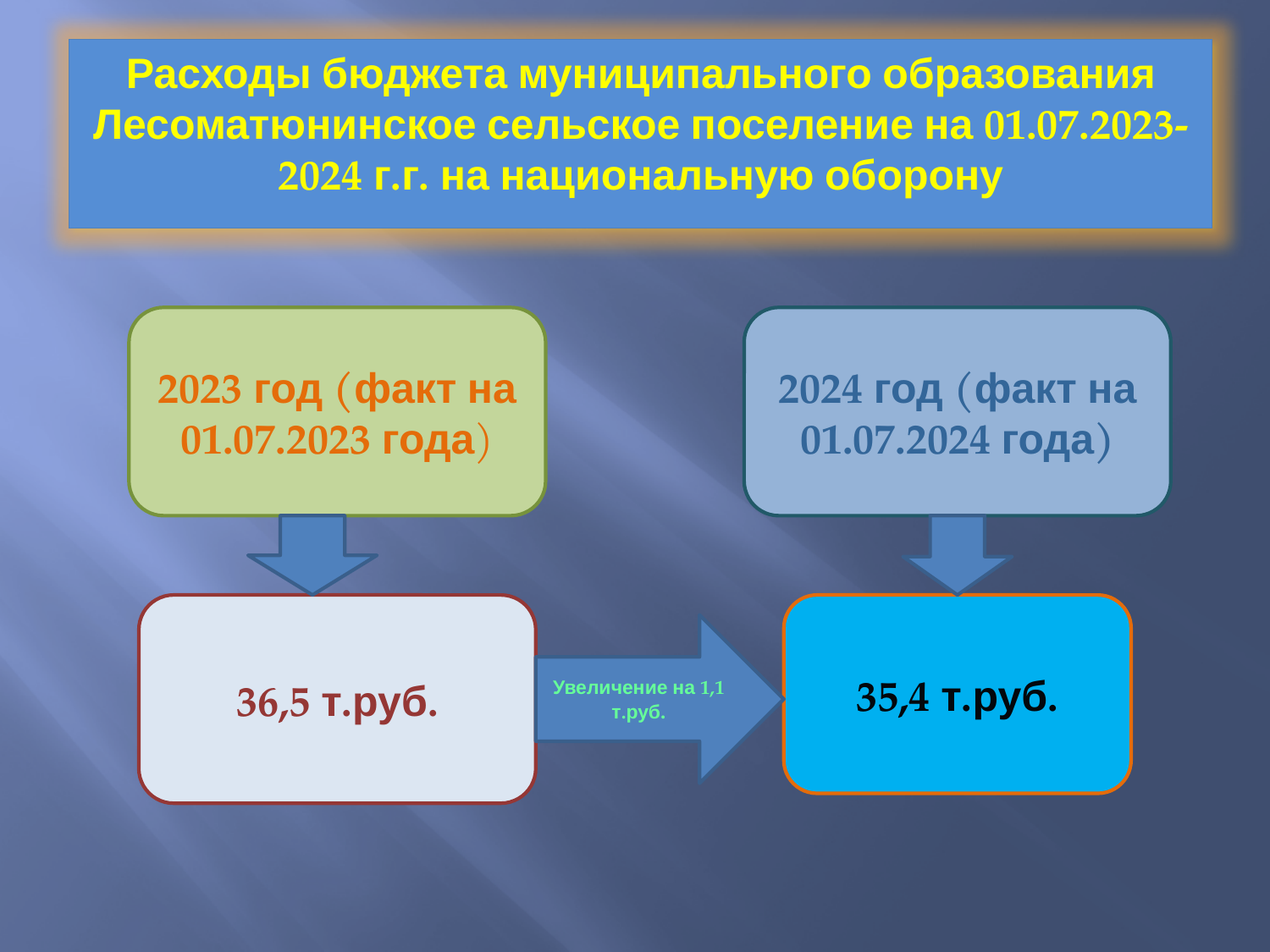

Расходы бюджета муниципального образования Лесоматюнинское сельское поселение на 01.07.2023-
2024 г.г. на национальную оборону
2023 год (факт на 01.07.2023 года)
2024 год (факт на 01.07.2024 года)

36,5 т.руб.
35,4 т.руб.
Увеличение на 1,1 т.руб.